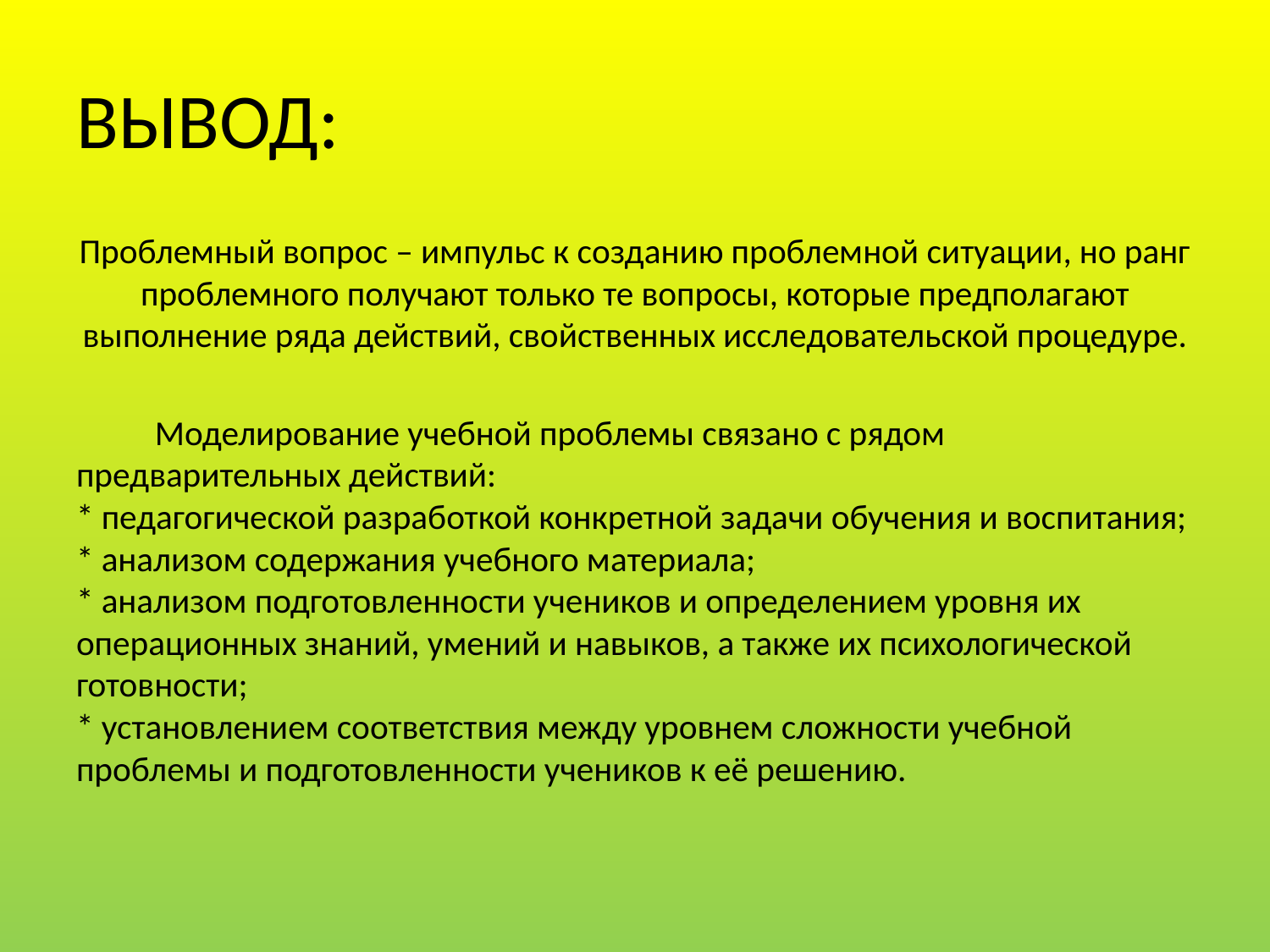

# ВЫВОД:
Проблемный вопрос – импульс к созданию проблемной ситуации, но ранг проблемного получают только те вопросы, которые предполагают выполнение ряда действий, свойственных исследовательской процедуре.

	Моделирование учебной проблемы связано с рядом предварительных действий:
* педагогической разработкой конкретной задачи обучения и воспитания;
* анализом содержания учебного материала;
* анализом подготовленности учеников и определением уровня их операционных знаний, умений и навыков, а также их психологической готовности;
* установлением соответствия между уровнем сложности учебной проблемы и подготовленности учеников к её решению.